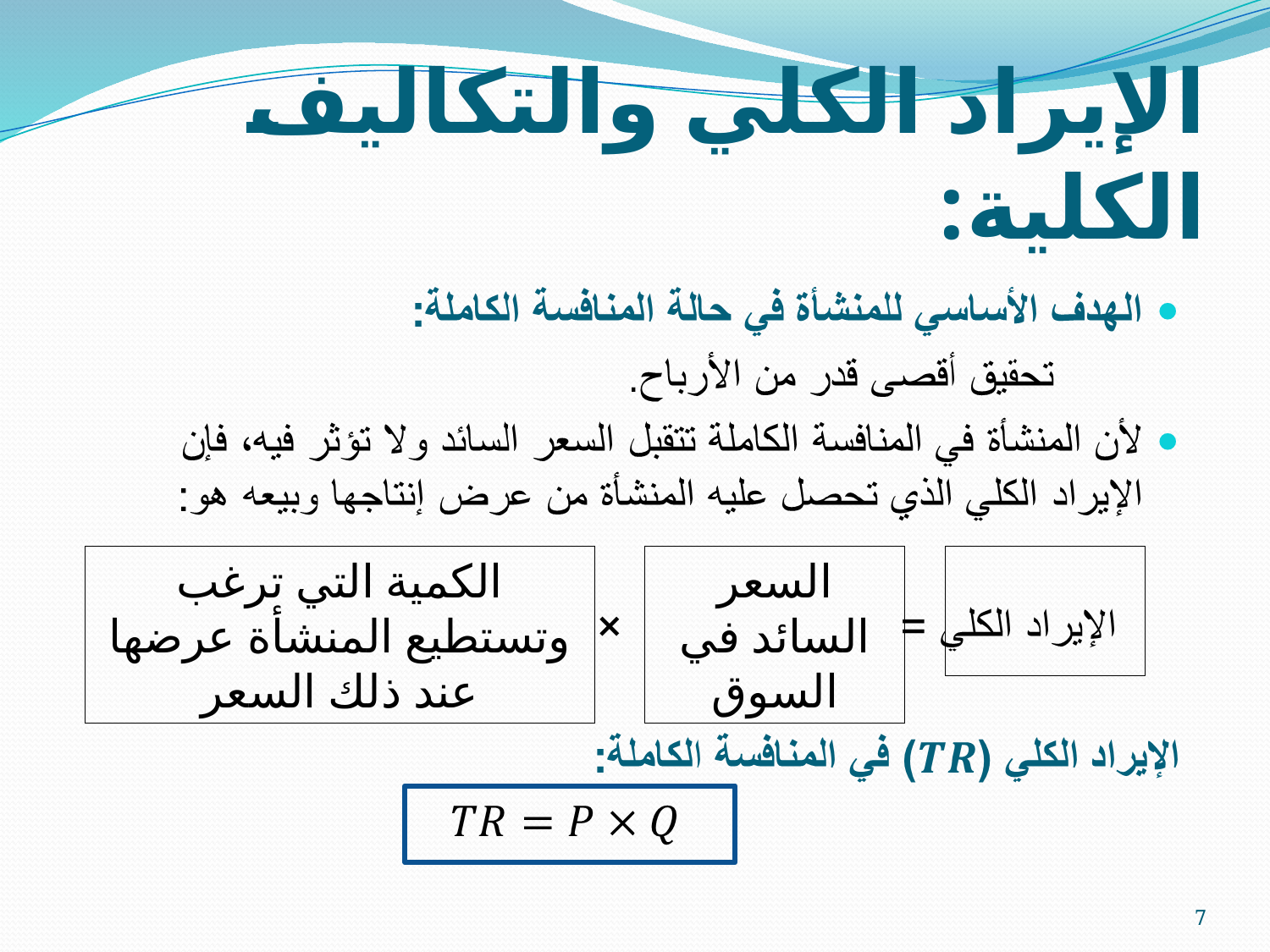

# الإيراد الكلي والتكاليف الكلية:

الكمية التي ترغب وتستطيع المنشأة عرضها عند ذلك السعر
السعر السائد في السوق

7